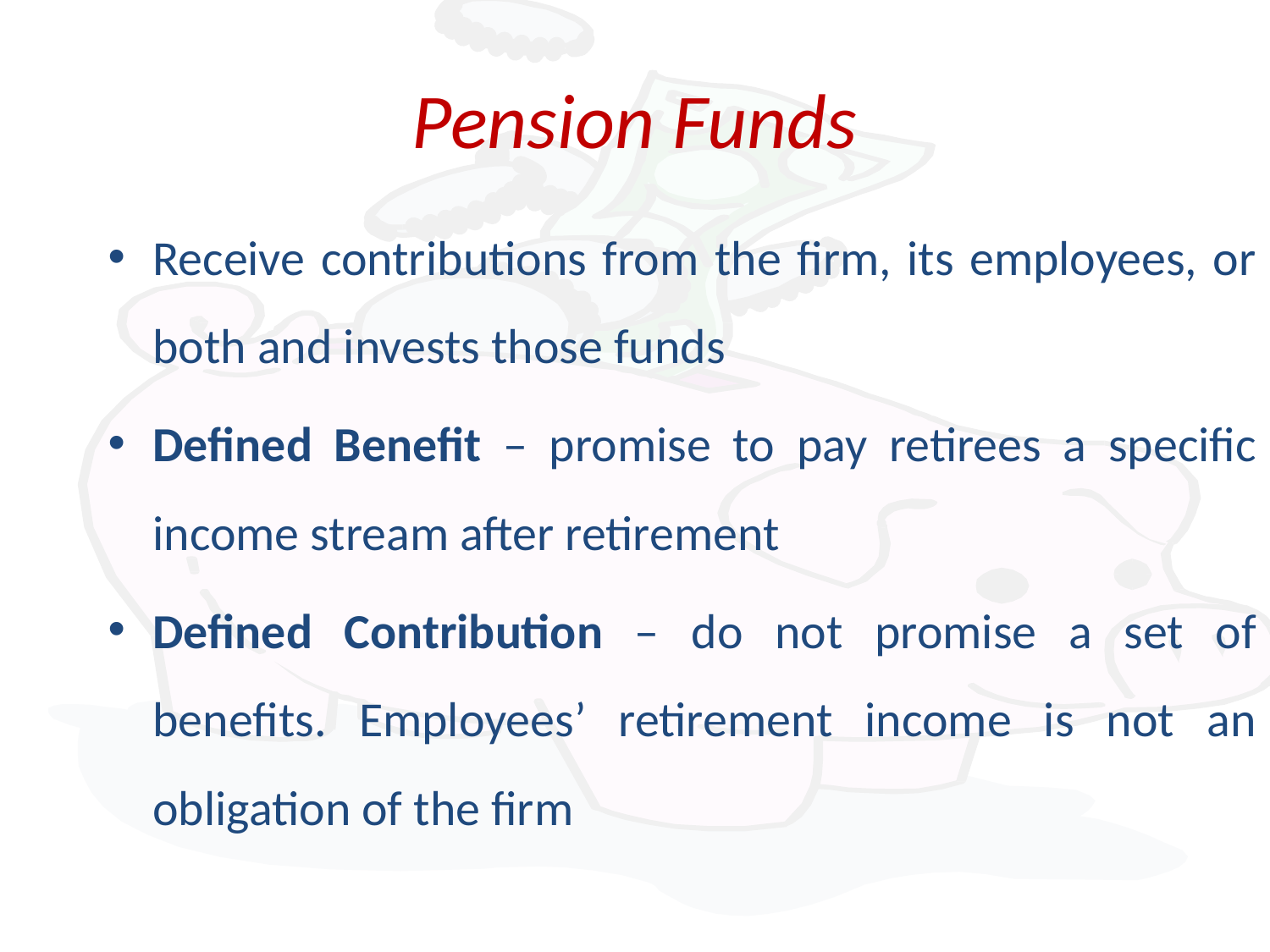

# Pension Funds
Receive contributions from the firm, its employees, or both and invests those funds
Defined Benefit – promise to pay retirees a specific income stream after retirement
Defined Contribution – do not promise a set of benefits. Employees’ retirement income is not an obligation of the firm